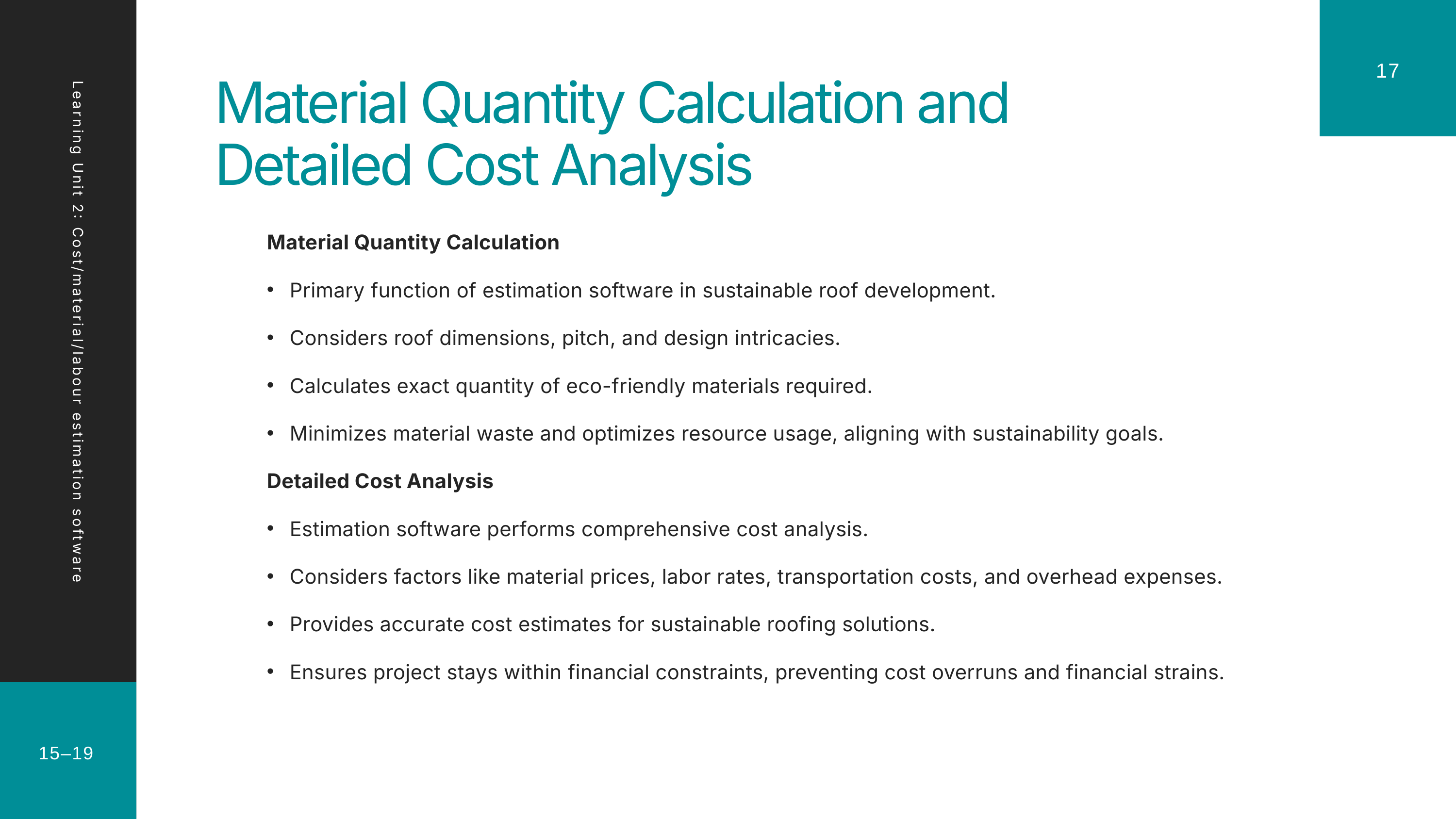

17
Material Quantity Calculation and Detailed Cost Analysis
Material Quantity Calculation
Primary function of estimation software in sustainable roof development.
Considers roof dimensions, pitch, and design intricacies.
Calculates exact quantity of eco-friendly materials required.
Minimizes material waste and optimizes resource usage, aligning with sustainability goals.
Detailed Cost Analysis
Estimation software performs comprehensive cost analysis.
Considers factors like material prices, labor rates, transportation costs, and overhead expenses.
Provides accurate cost estimates for sustainable roofing solutions.
Ensures project stays within financial constraints, preventing cost overruns and financial strains.
Learning Unit 2: Cost/material/labour estimation software

15–19